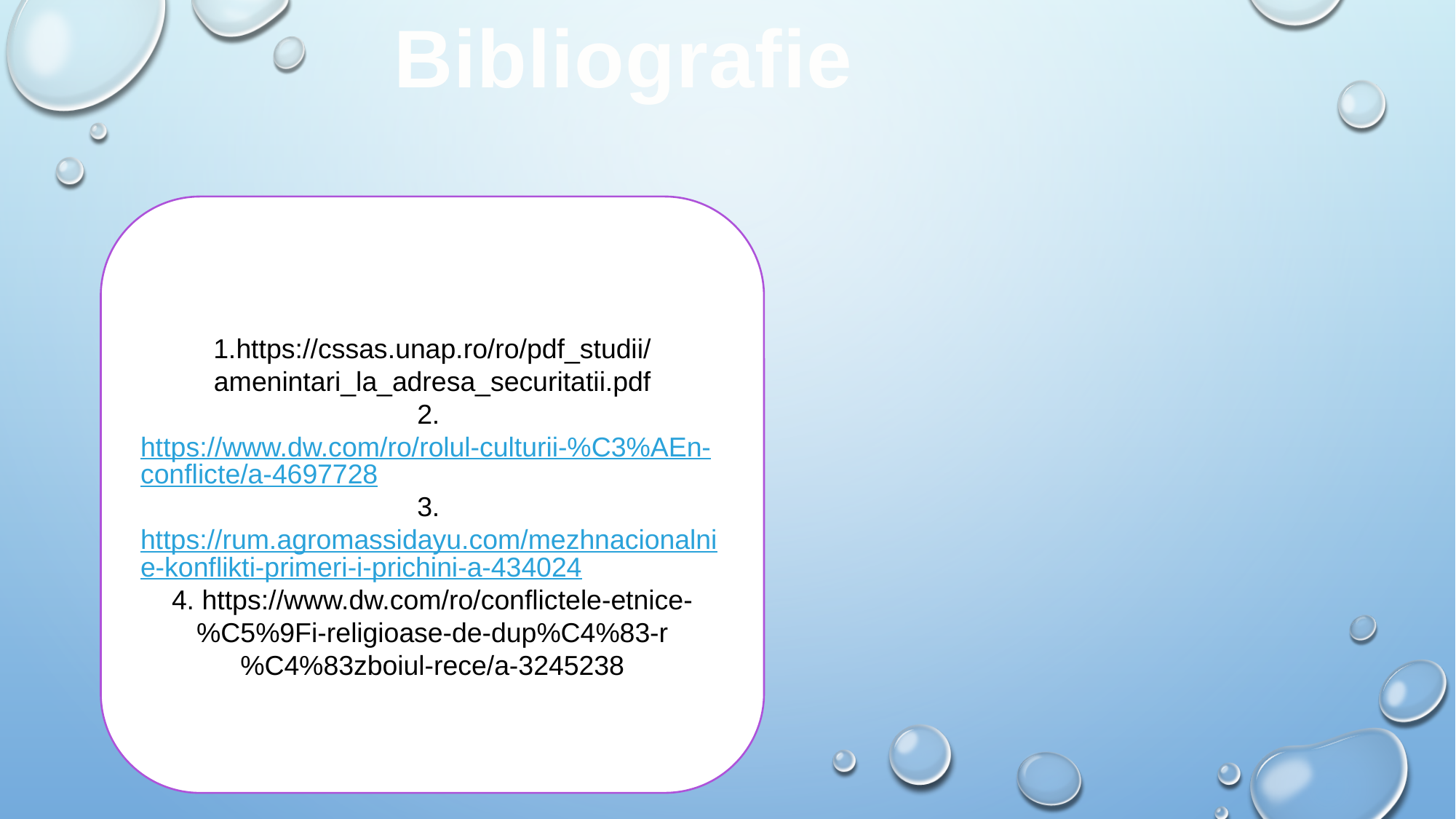

Bibliografie
1.https://cssas.unap.ro/ro/pdf_studii/amenintari_la_adresa_securitatii.pdf
2. https://www.dw.com/ro/rolul-culturii-%C3%AEn-conflicte/a-4697728
3. https://rum.agromassidayu.com/mezhnacionalnie-konflikti-primeri-i-prichini-a-434024
4. https://www.dw.com/ro/conflictele-etnice-%C5%9Fi-religioase-de-dup%C4%83-r%C4%83zboiul-rece/a-3245238